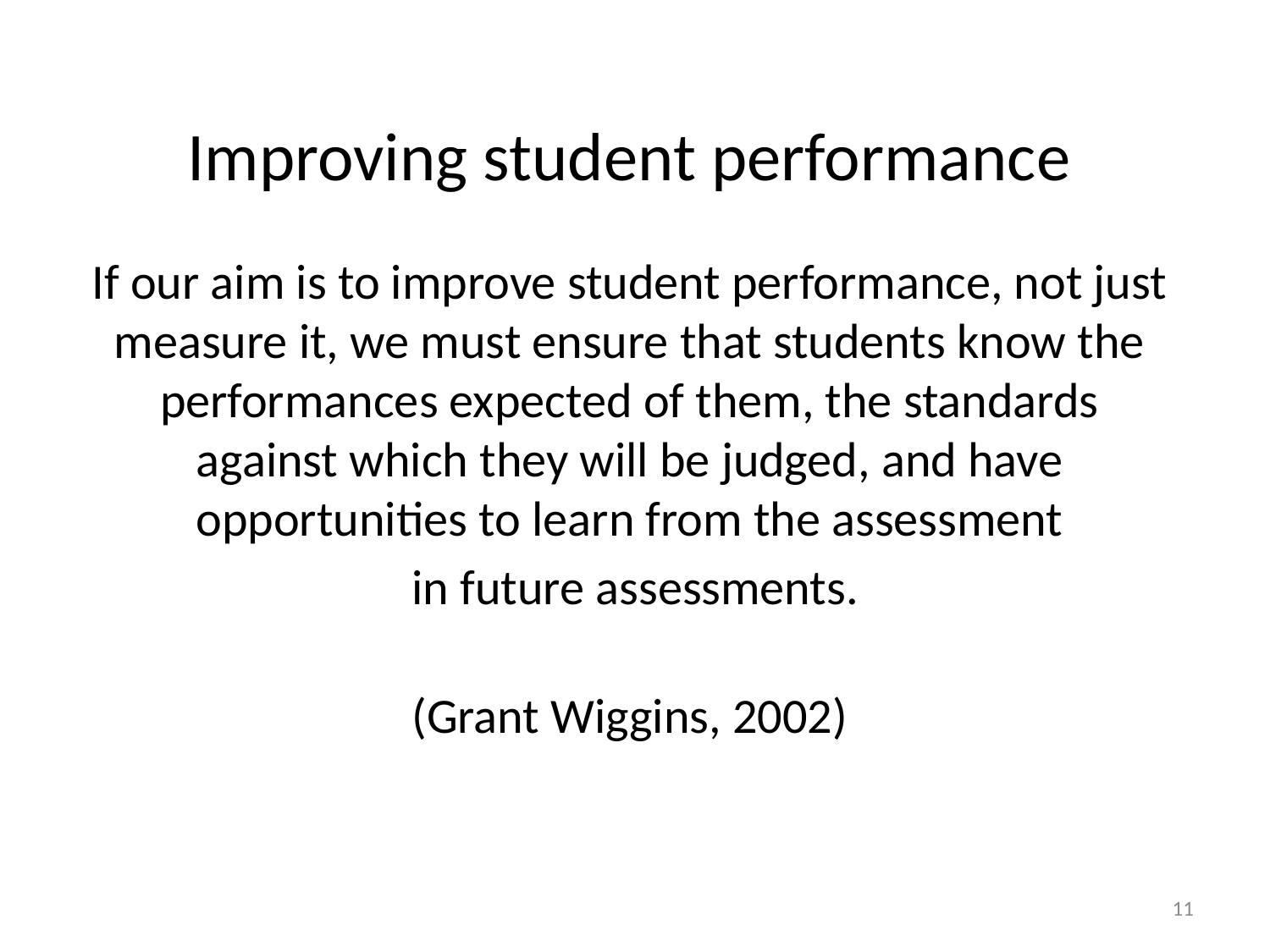

# Improving student performance
If our aim is to improve student performance, not just measure it, we must ensure that students know the performances expected of them, the standards against which they will be judged, and have opportunities to learn from the assessment
 in future assessments.
(Grant Wiggins, 2002)

11